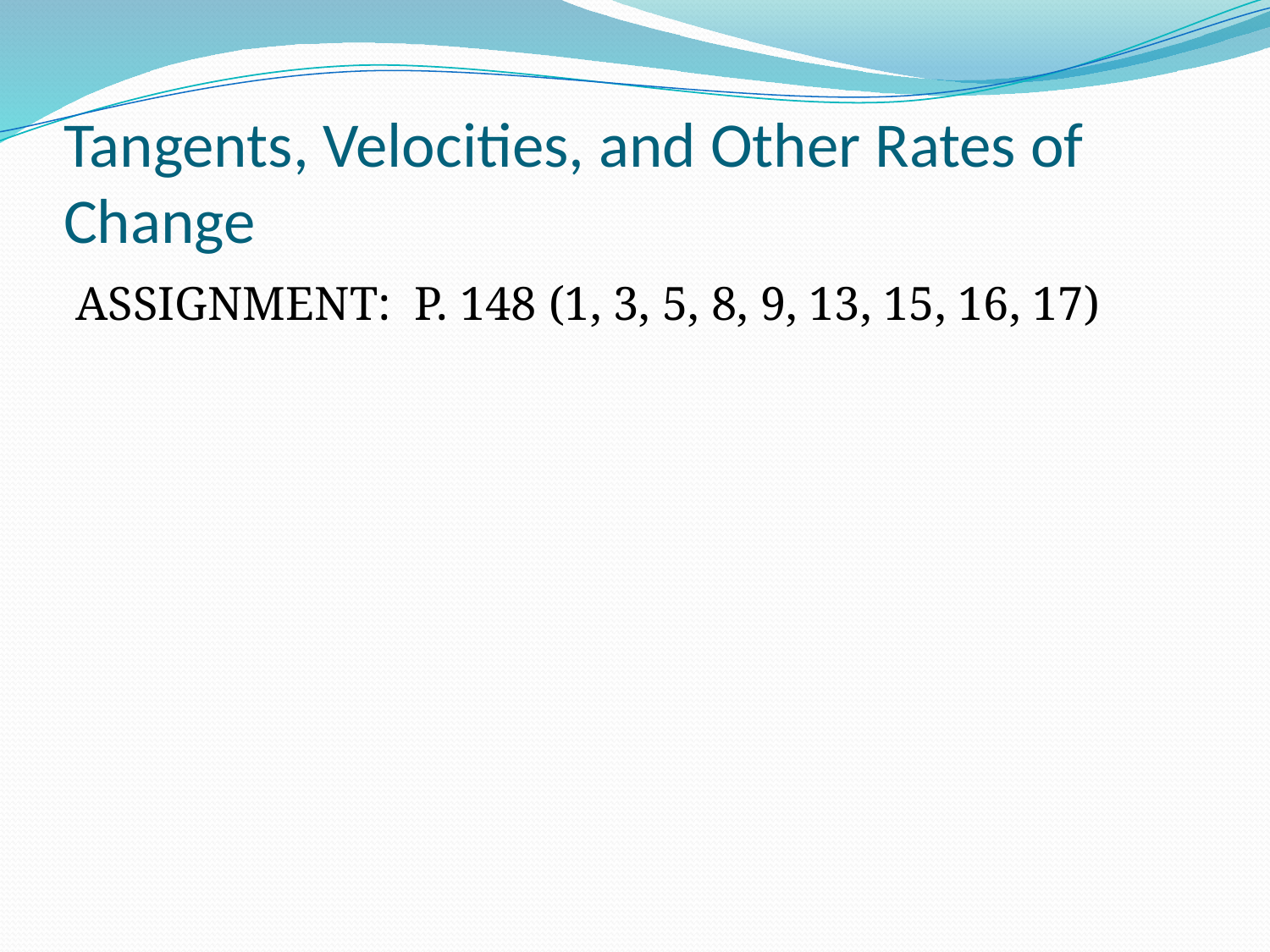

# Tangents, Velocities, and Other Rates of Change
ASSIGNMENT:  P. 148 (1, 3, 5, 8, 9, 13, 15, 16, 17)